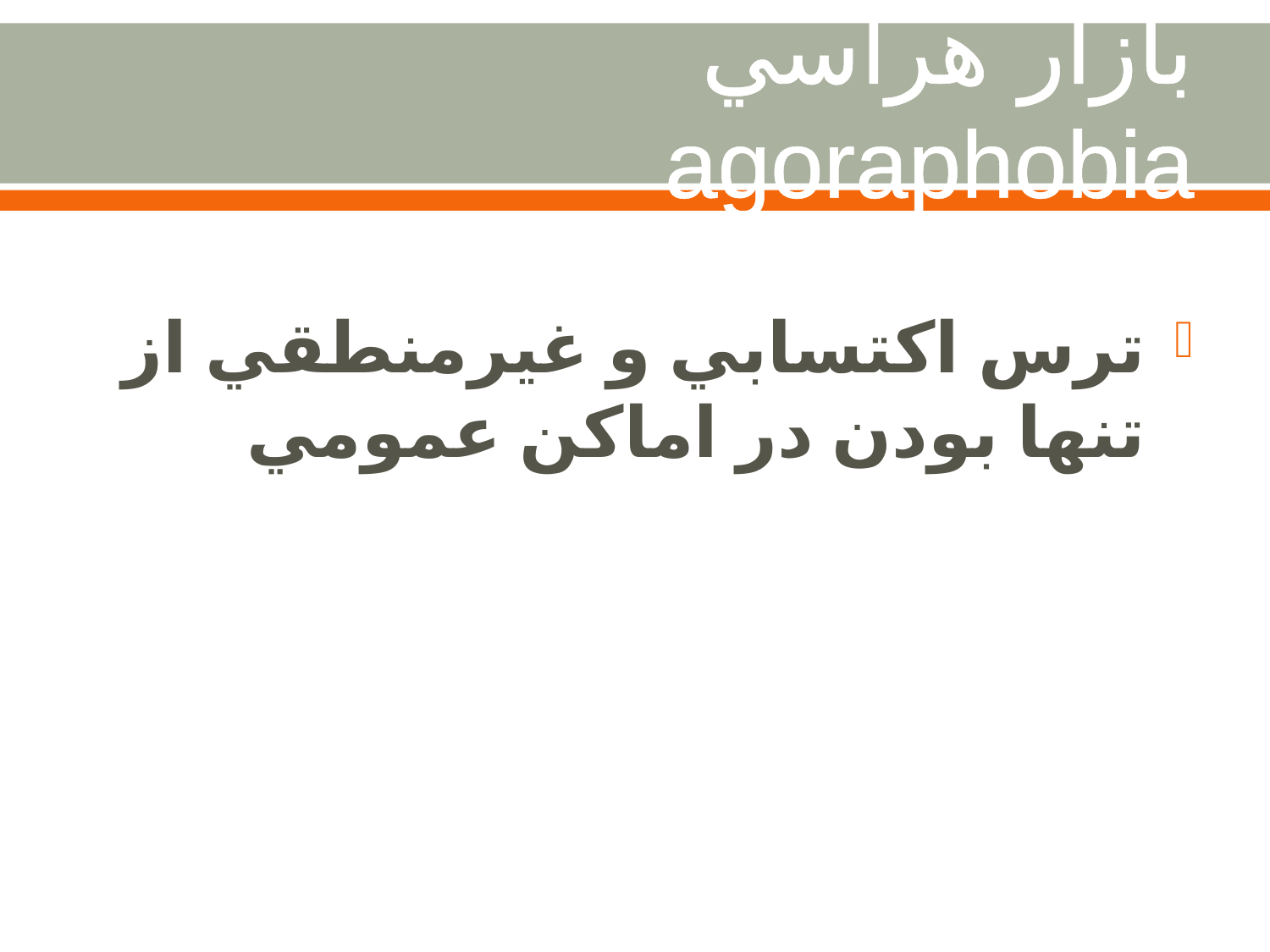

# بازار هراسي     agoraphobia
ترس اكتسابي و غيرمنطقي از تنها بودن در اماكن عمومي